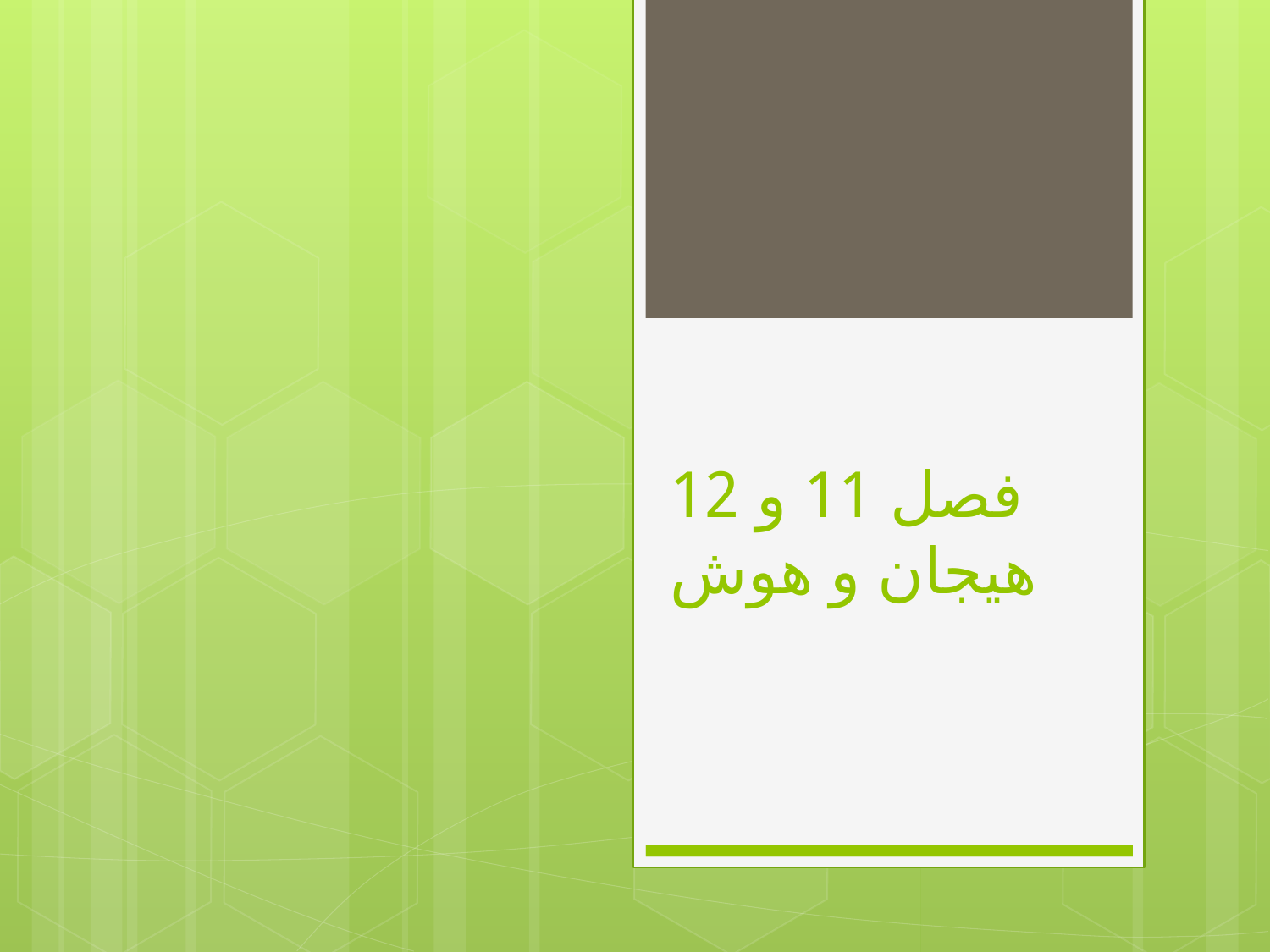

# فصل 11 و 12 هیجان و هوش